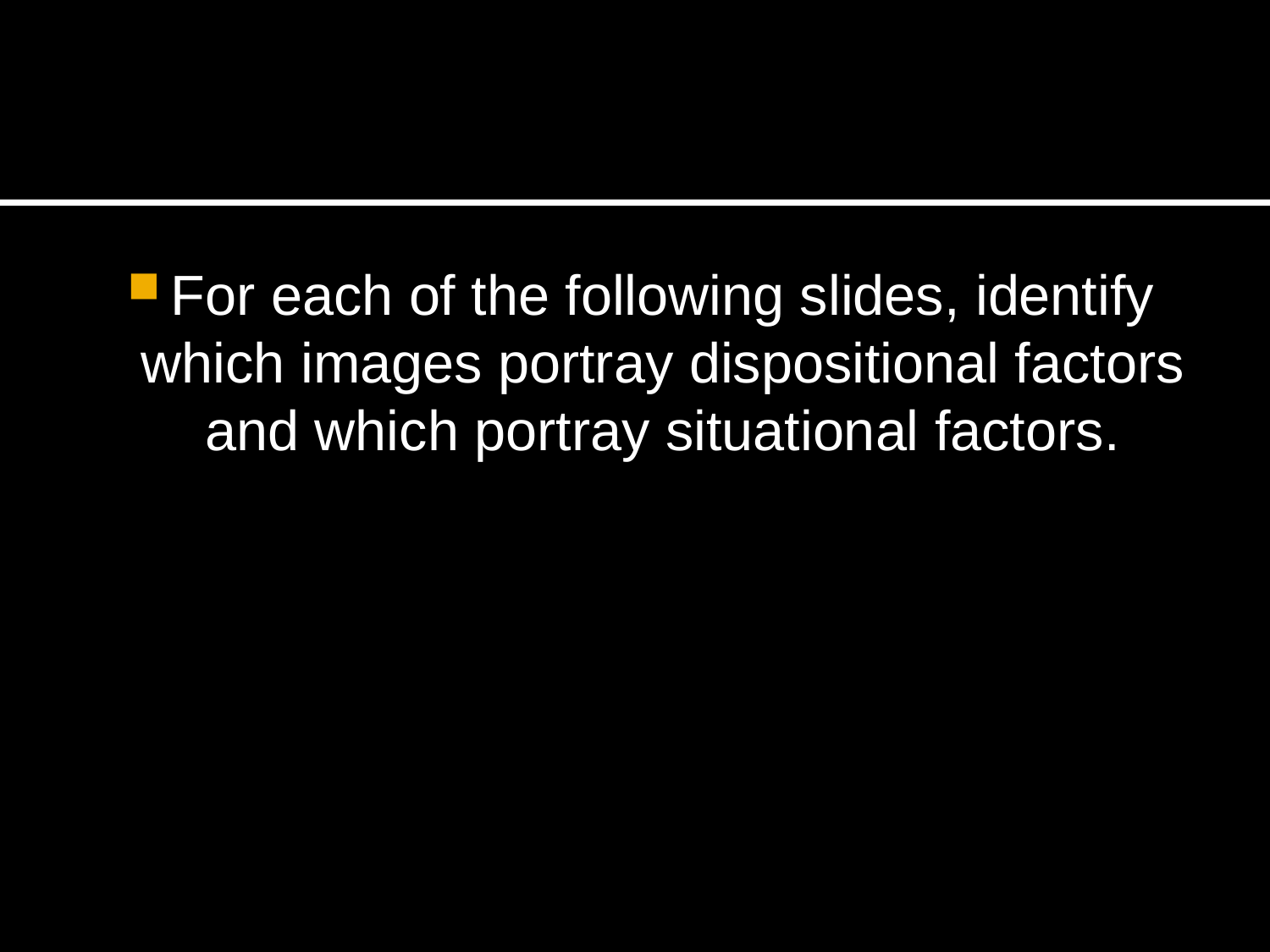

#
For each of the following slides, identify which images portray dispositional factors and which portray situational factors.